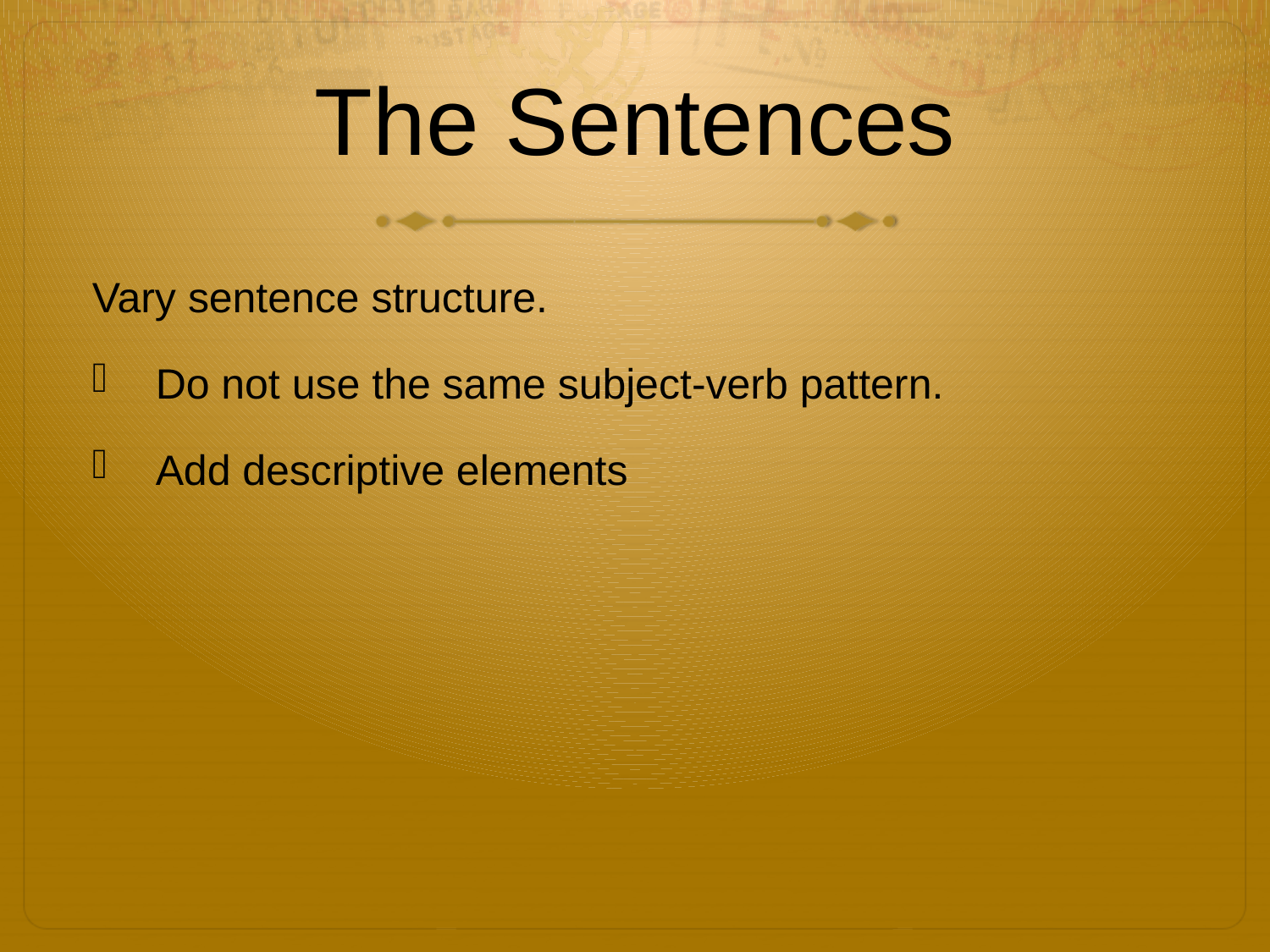

# The Sentences
Vary sentence structure.
Do not use the same subject-verb pattern.
Add descriptive elements